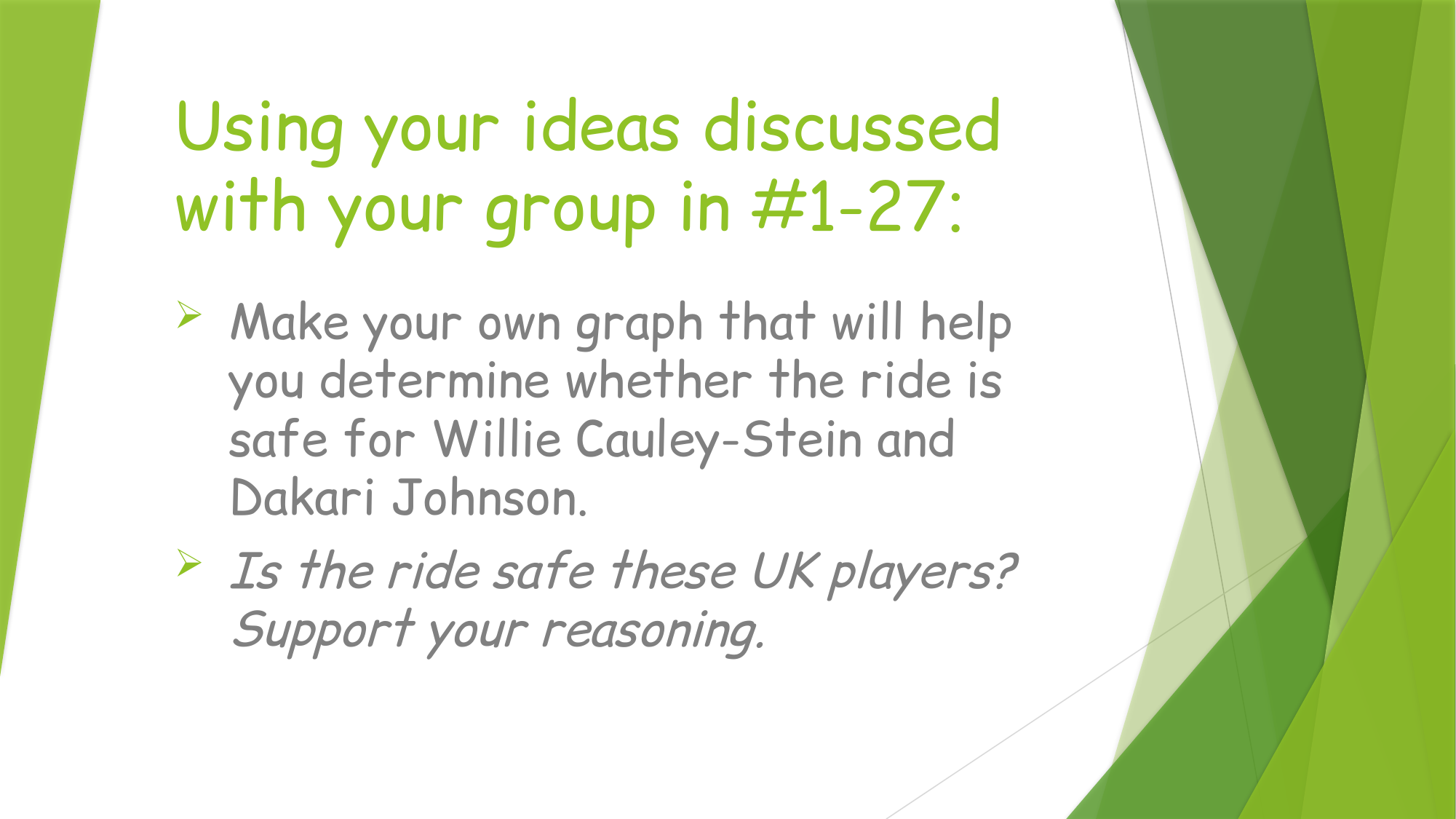

# Using your ideas discussed with your group in #1-27:
Make your own graph that will help you determine whether the ride is safe for Willie Cauley-Stein and Dakari Johnson.
Is the ride safe these UK players?  Support your reasoning.